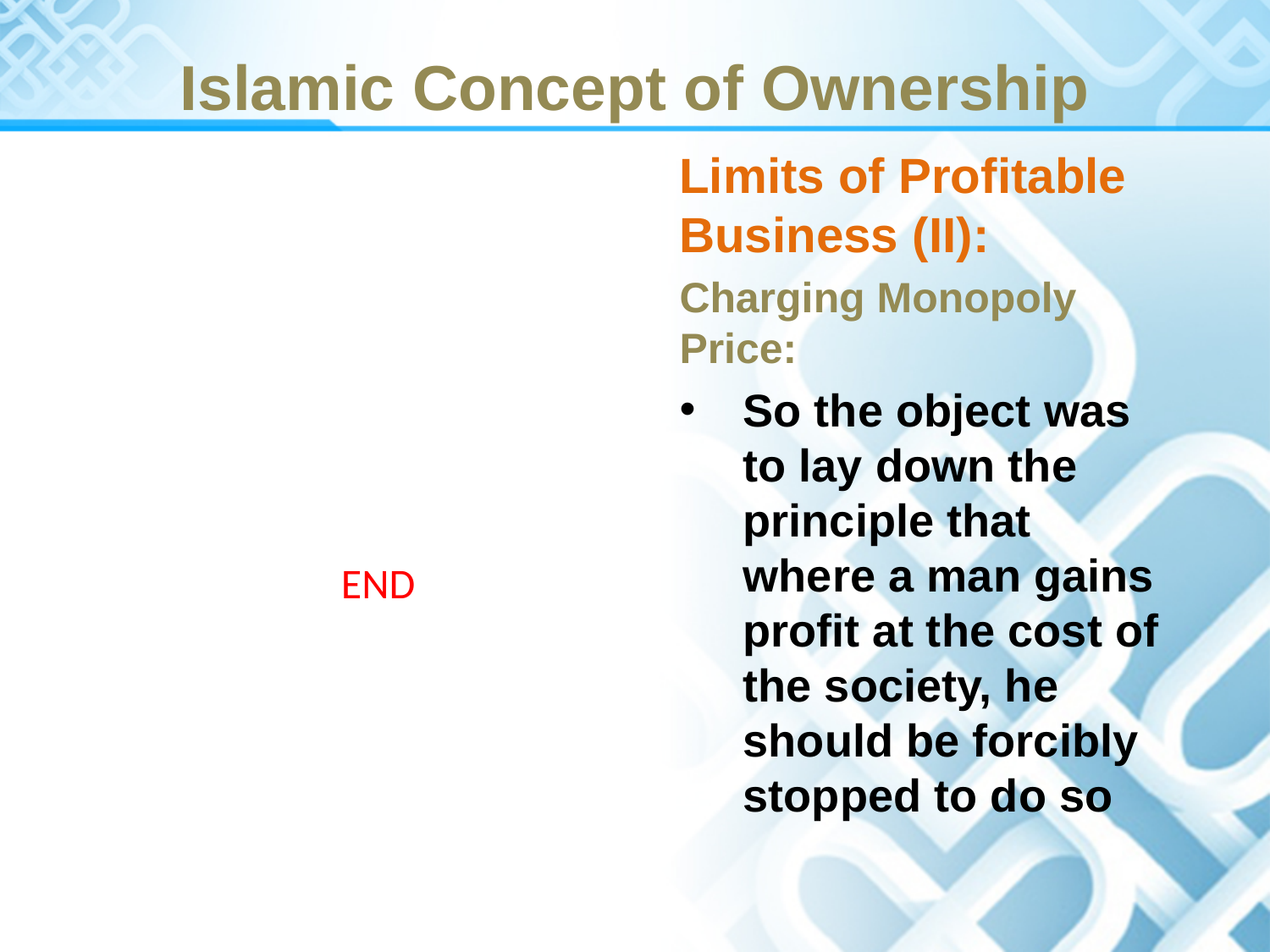

Islamic Concept of Ownership
Limits of Profitable Business (II):
Charging Monopoly Price:
So the object was to lay down the principle that where a man gains profit at the cost of the society, he should be forcibly stopped to do so
END